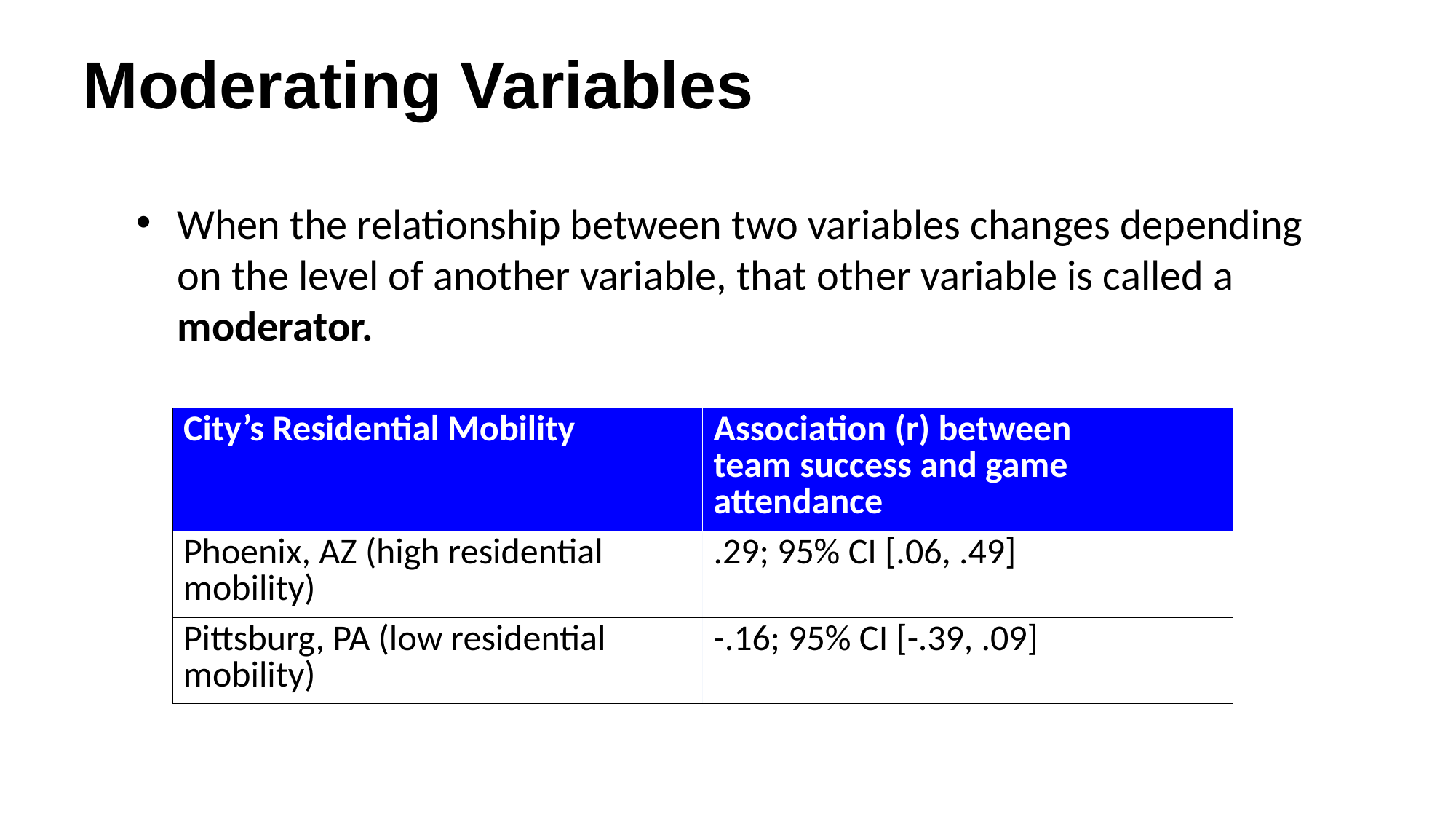

# Moderating Variables
When the relationship between two variables changes depending on the level of another variable, that other variable is called a moderator.

| City​’s Residential Mobility | Association (r) between team success and game attendance​ |
| --- | --- |
| Phoenix, AZ (high residential mobility)​ | .29; 95% CI [.06, .49]​ |
| Pittsburg, PA (low residential mobility)​ | -.16; 95% CI [-.39, .09]​ |